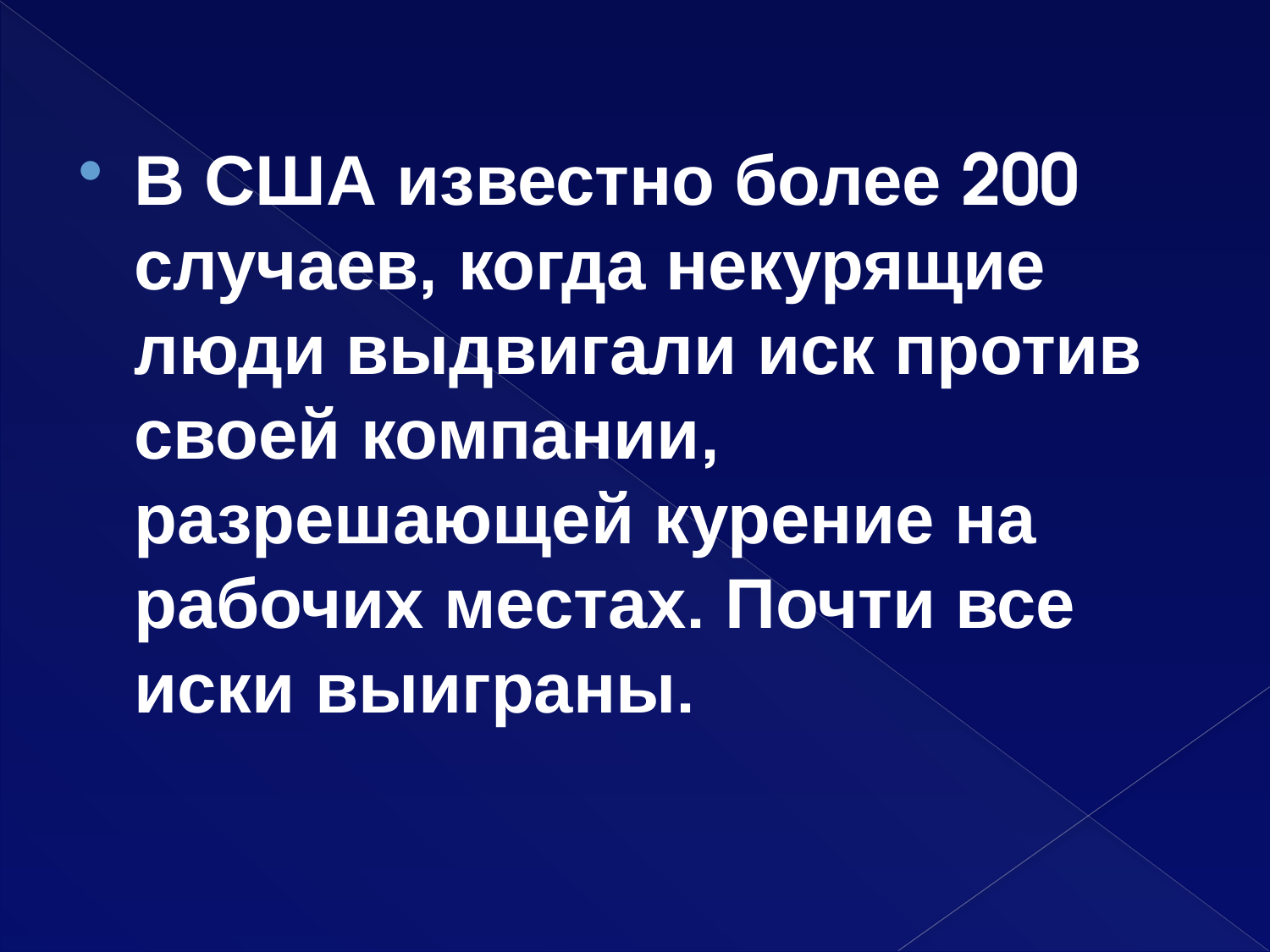

В США известно более 200 случаев, когда некурящие люди выдвигали иск против своей компании, разрешающей курение на рабочих местах. Почти все иски выиграны.